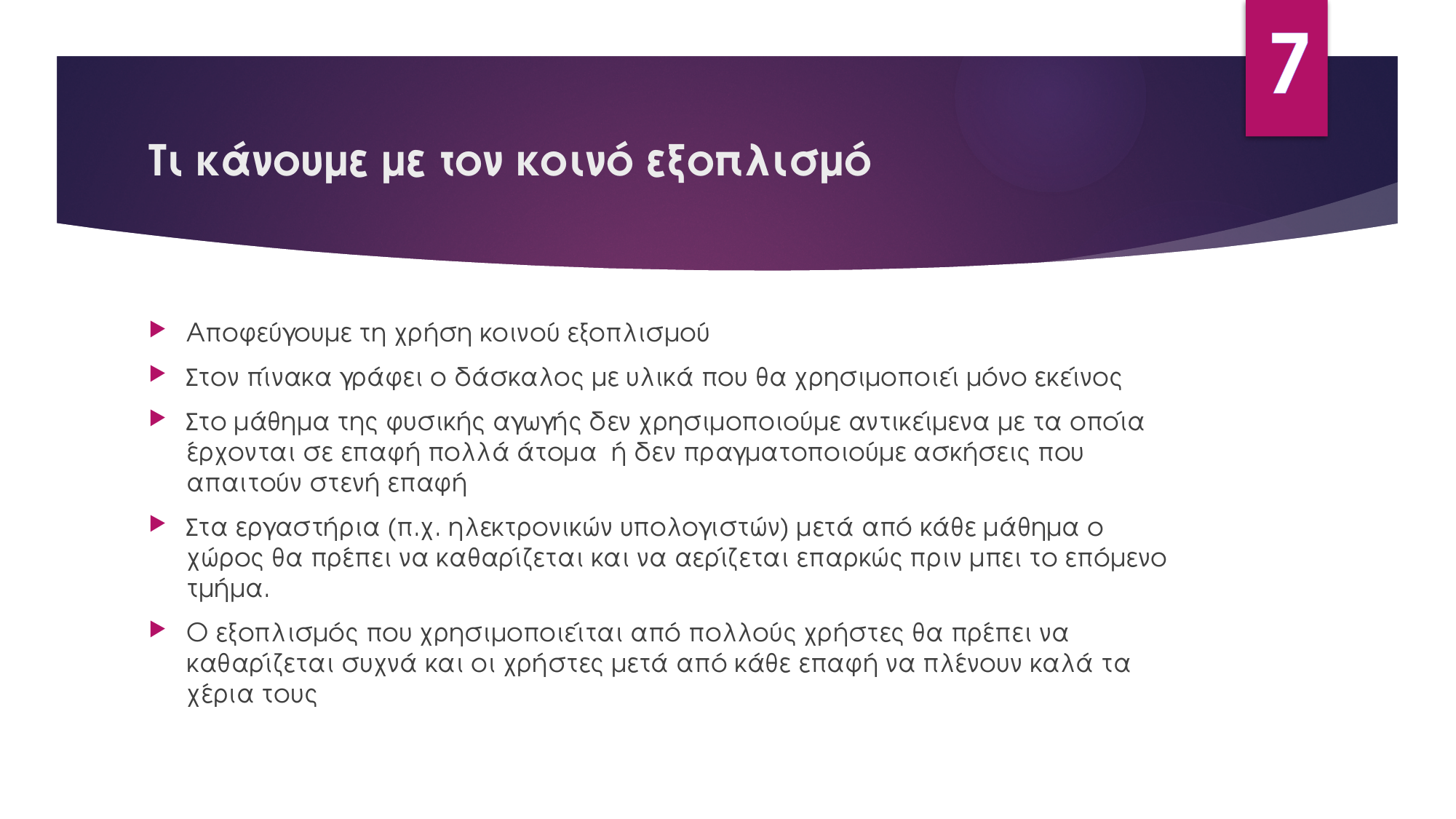

7
# Τι κάνουμε με τον κοινό εξοπλισμό
Αποφεύγουμε τη χρήση κοινού εξοπλισμού
Στον πίνακα γράφει ο δάσκαλος με υλικά που θα χρησιμοποιεί μόνο εκείνος
Στο μάθημα της φυσικής αγωγής δεν χρησιμοποιούμε αντικείμενα με τα οποία έρχονται σε επαφή πολλά άτομα  ή δεν πραγματοποιούμε ασκήσεις που απαιτούν στενή επαφή
Στα εργαστήρια (π.χ. ηλεκτρονικών υπολογιστών) μετά από κάθε μάθημα ο χώρος θα πρέπει να καθαρίζεται και να αερίζεται επαρκώς πριν μπει το επόμενο τμήμα.
Ο εξοπλισμός που χρησιμοποιείται από πολλούς χρήστες θα πρέπει να καθαρίζεται συχνά και οι χρήστες μετά από κάθε επαφή να πλένουν καλά τα χέρια τους